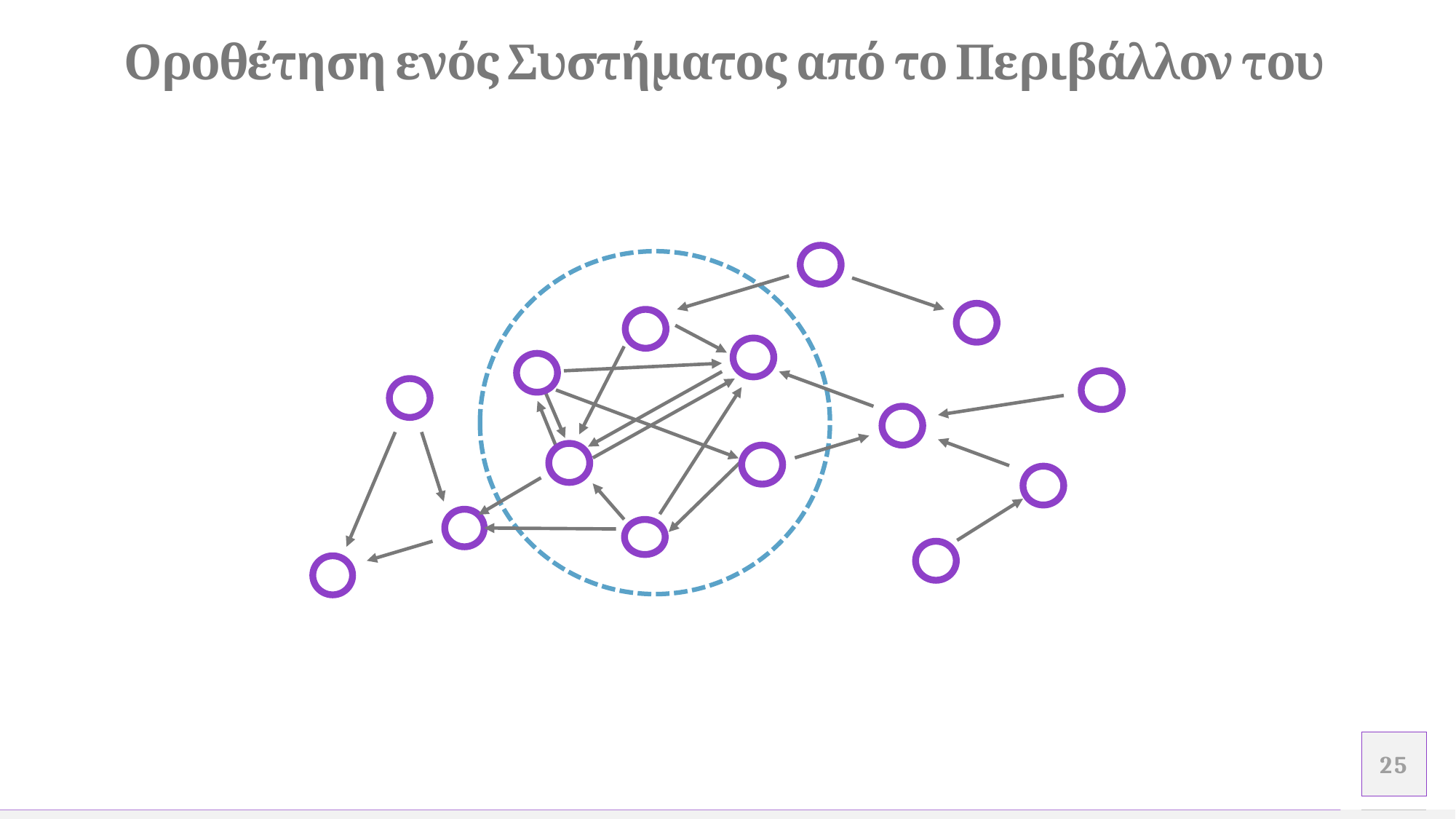

# Οροθέτηση ενός Συστήματος από το Περιβάλλον του

.
.
25
Προσθέστε υποσέλιδο